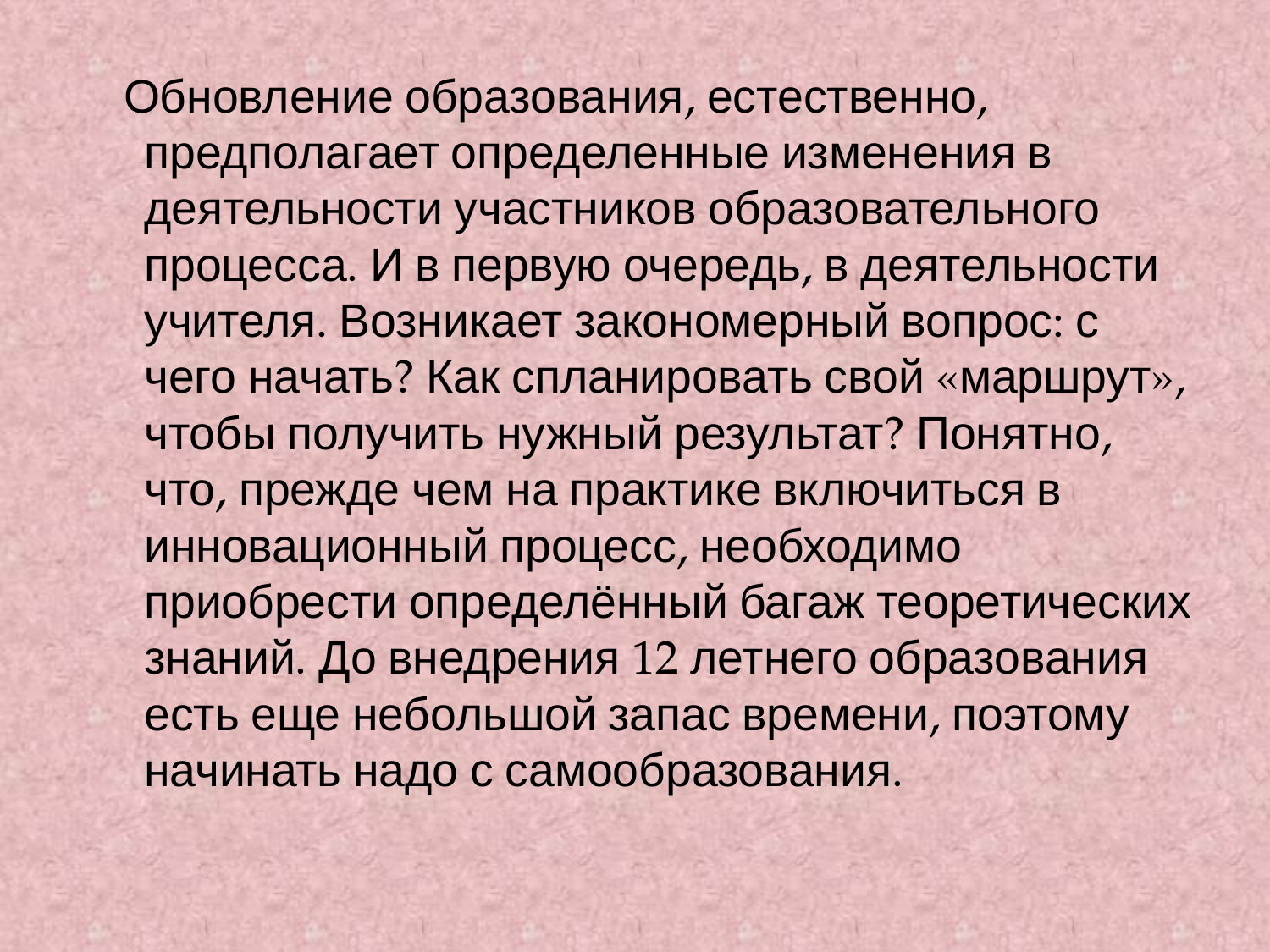

#
   Обновление образования, естественно, предполагает определенные изменения в деятельности участников образовательного процесса. И в первую очередь, в деятельности учителя. Возникает закономерный вопрос: с чего начать? Как спланировать свой «маршрут», чтобы получить нужный результат? Понятно, что, прежде чем на практике включиться в инновационный процесс, необходимо приобрести определённый багаж теоретических знаний. До внедрения 12 летнего образования   есть еще небольшой запас времени, поэтому начинать надо с самообразования.